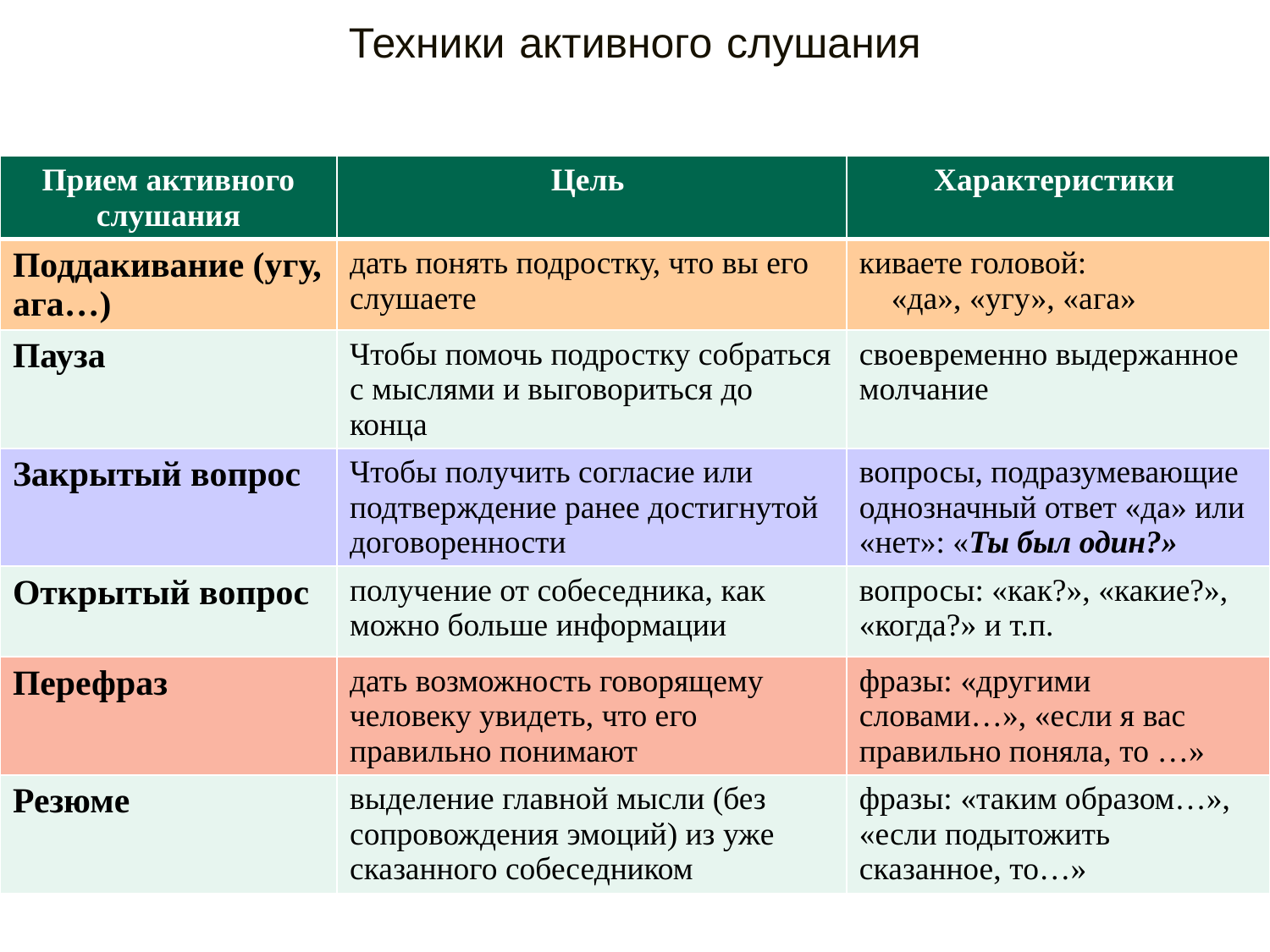

# Техники активного слушания
| Прием активного слушания | Цель | Характеристики |
| --- | --- | --- |
| Поддакивание (угу, ага…) | дать понять подростку, что вы его слушаете | киваете головой: «да», «угу», «ага» |
| Пауза | Чтобы помочь подростку собраться с мыслями и выговориться до конца | своевременно выдержанное молчание |
| Закрытый вопрос | Чтобы получить согласие или подтверждение ранее достигнутой договоренности | вопросы, подразумевающие однозначный ответ «да» или «нет»: «Ты был один?» |
| Открытый вопрос | получение от собеседника, как можно больше информации | вопросы: «как?», «какие?», «когда?» и т.п. |
| Перефраз | дать возможность говорящему человеку увидеть, что его правильно понимают | фразы: «другими словами…», «если я вас правильно поняла, то …» |
| Резюме | выделение главной мысли (без сопровождения эмоций) из уже сказанного собеседником | фразы: «таким образом…», «если подытожить сказанное, то…» |